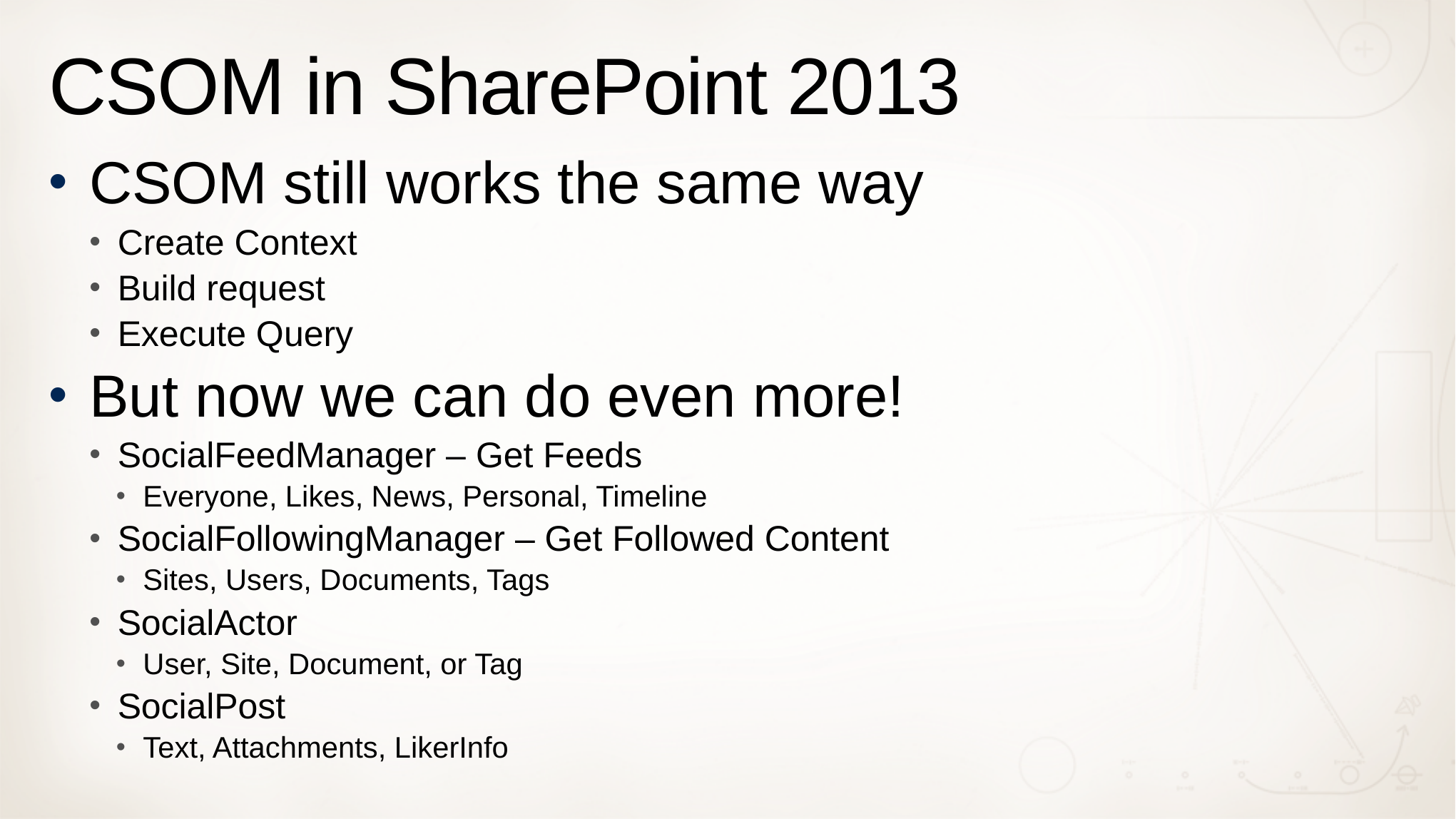

# CSOM in SharePoint 2013
CSOM still works the same way
Create Context
Build request
Execute Query
But now we can do even more!
SocialFeedManager – Get Feeds
Everyone, Likes, News, Personal, Timeline
SocialFollowingManager – Get Followed Content
Sites, Users, Documents, Tags
SocialActor
User, Site, Document, or Tag
SocialPost
Text, Attachments, LikerInfo